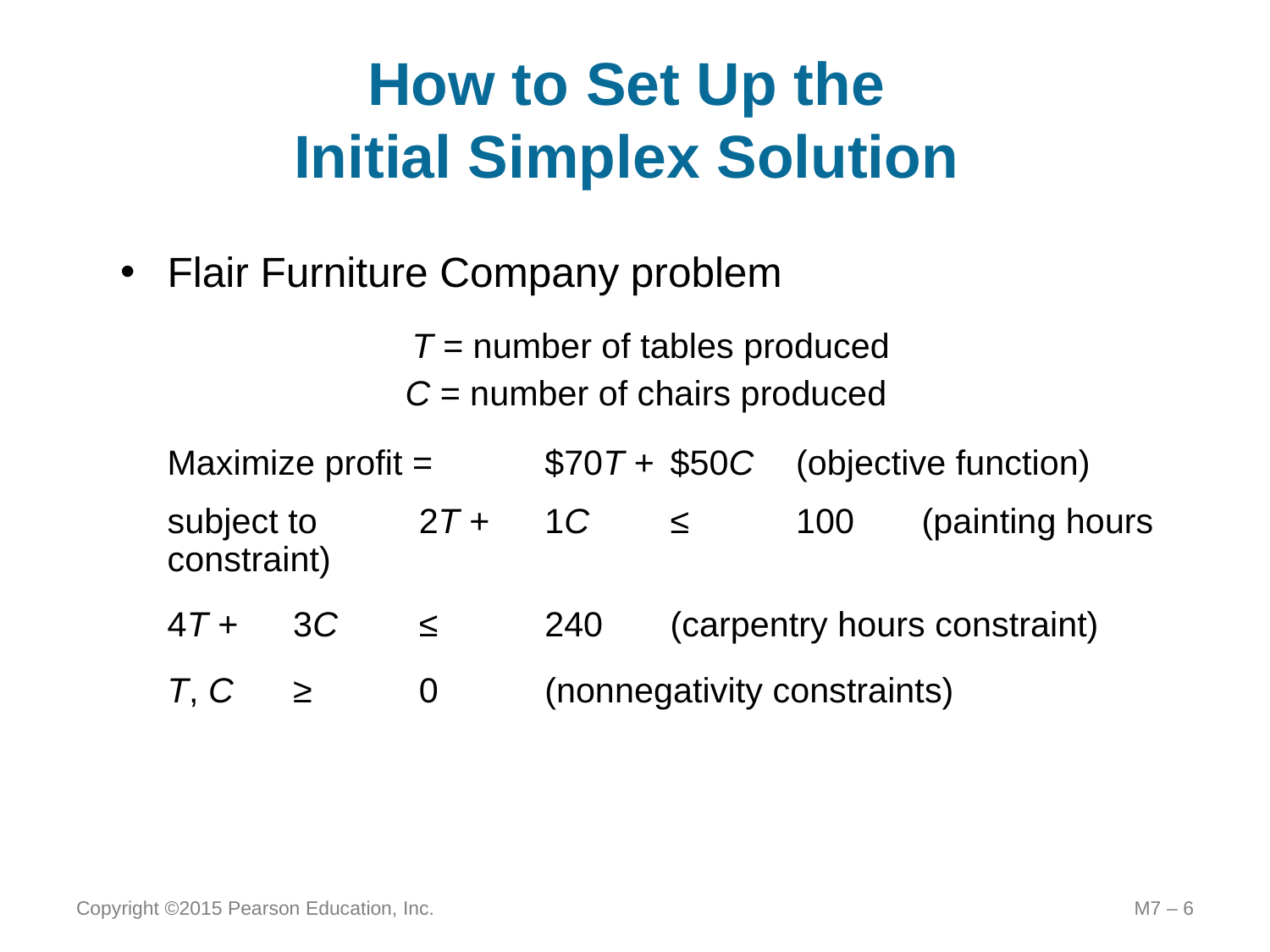

# How to Set Up the Initial Simplex Solution
Flair Furniture Company problem
T = number of tables produced
C = number of chairs produced
	Maximize profit =	$70T +	$50C		(objective function)
	subject to	2T +	1C	≤	100	(painting hours constraint)
					4T +	3C	≤	240	(carpentry hours constraint)
						T, C	≥	0	(nonnegativity constraints)
Copyright ©2015 Pearson Education, Inc.
M7 – 6